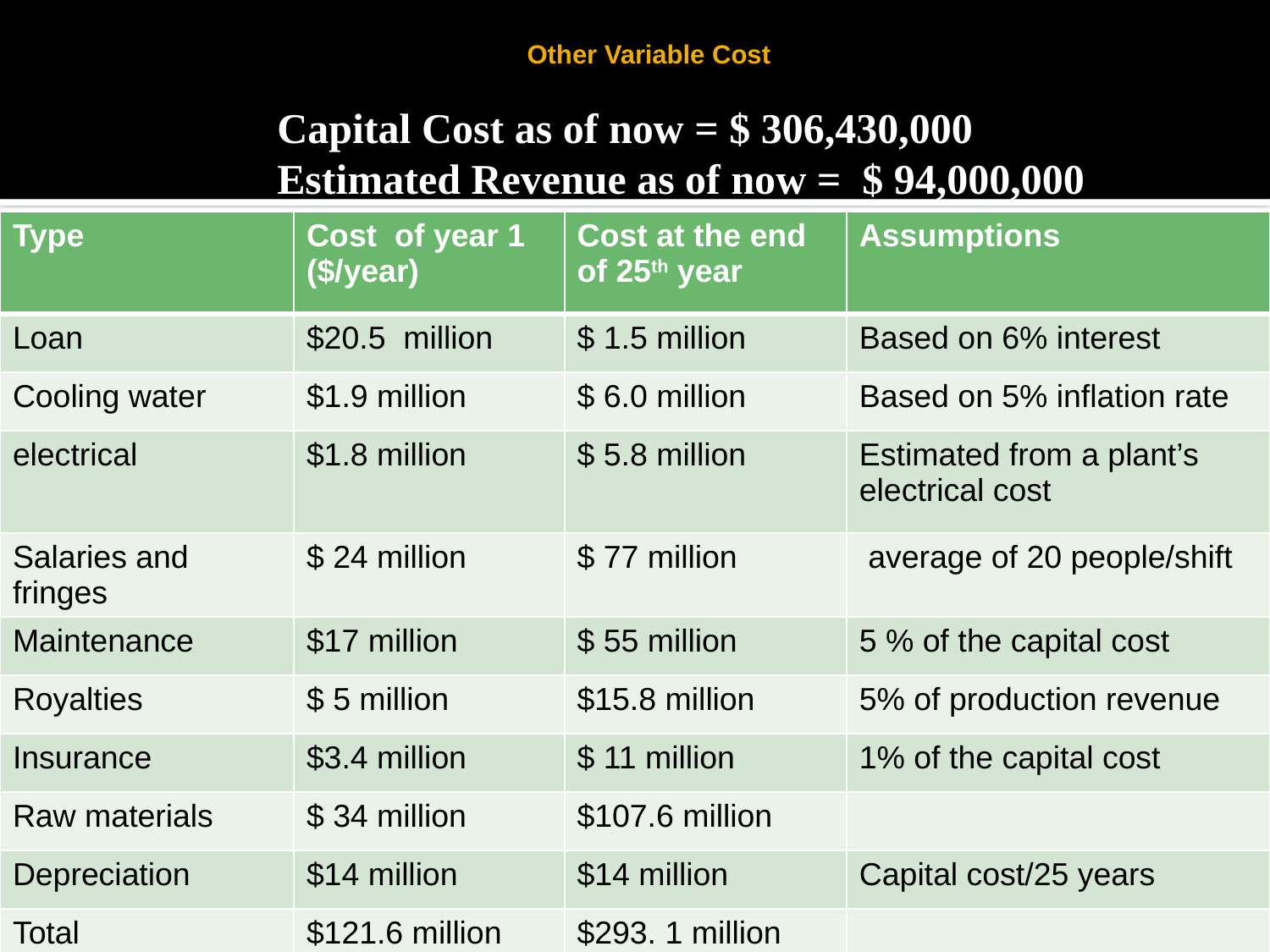

# Other Variable Cost
Capital Cost as of now = $ 306,430,000
Estimated Revenue as of now =  $ 94,000,000
| Type | Cost of year 1 ($/year) | Cost at the end of 25th year | Assumptions |
| --- | --- | --- | --- |
| Loan | $20.5 million | $ 1.5 million | Based on 6% interest |
| Cooling water | $1.9 million | $ 6.0 million | Based on 5% inflation rate |
| electrical | $1.8 million | $ 5.8 million | Estimated from a plant’s electrical cost |
| Salaries and fringes | $ 24 million | $ 77 million | average of 20 people/shift |
| Maintenance | $17 million | $ 55 million | 5 % of the capital cost |
| Royalties | $ 5 million | $15.8 million | 5% of production revenue |
| Insurance | $3.4 million | $ 11 million | 1% of the capital cost |
| Raw materials | $ 34 million | $107.6 million |  |
| Depreciation | $14 million | $14 million | Capital cost/25 years |
| Total | $121.6 million | $293. 1 million |  |
25